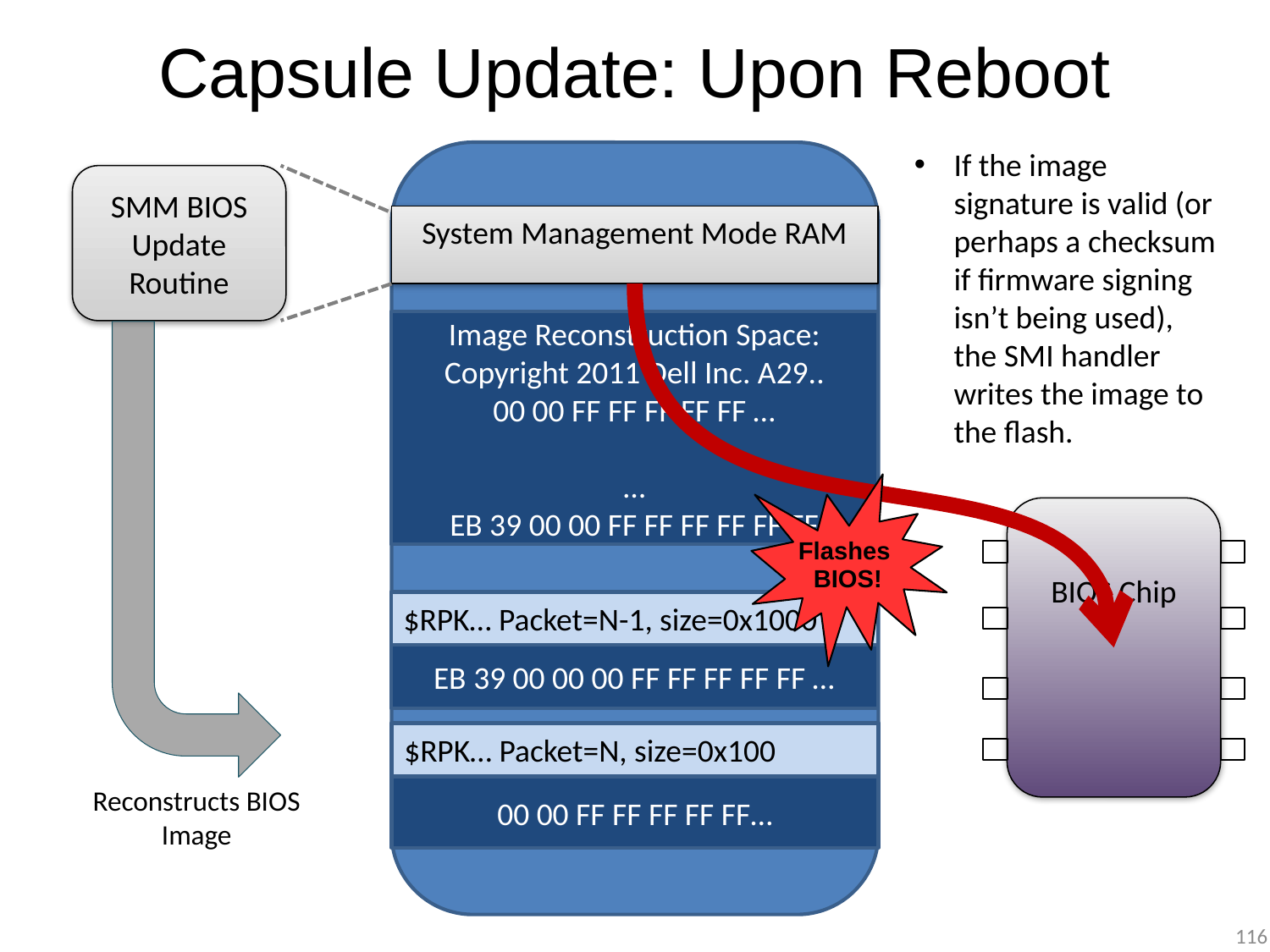

# Capsule Update: Upon Reboot
If the image signature is valid (or perhaps a checksum if firmware signing isn’t being used), the SMI handler writes the image to the flash.

SMM BIOS Update Routine
System Management Mode RAM

Image Reconstruction Space:
Copyright 2011 Dell Inc. A29..
00 00 FF FF FF FF FF …

…
EB 39 00 00 FF FF FF FF FF FF

Flashes
BIOS!
BIOS Chip

$RPK… Packet=N-1, size=0x1000

EB 39 00 00 00 FF FF FF FF FF …

$RPK… Packet=N, size=0x100

Reconstructs BIOS Image
00 00 FF FF FF FF FF…
116